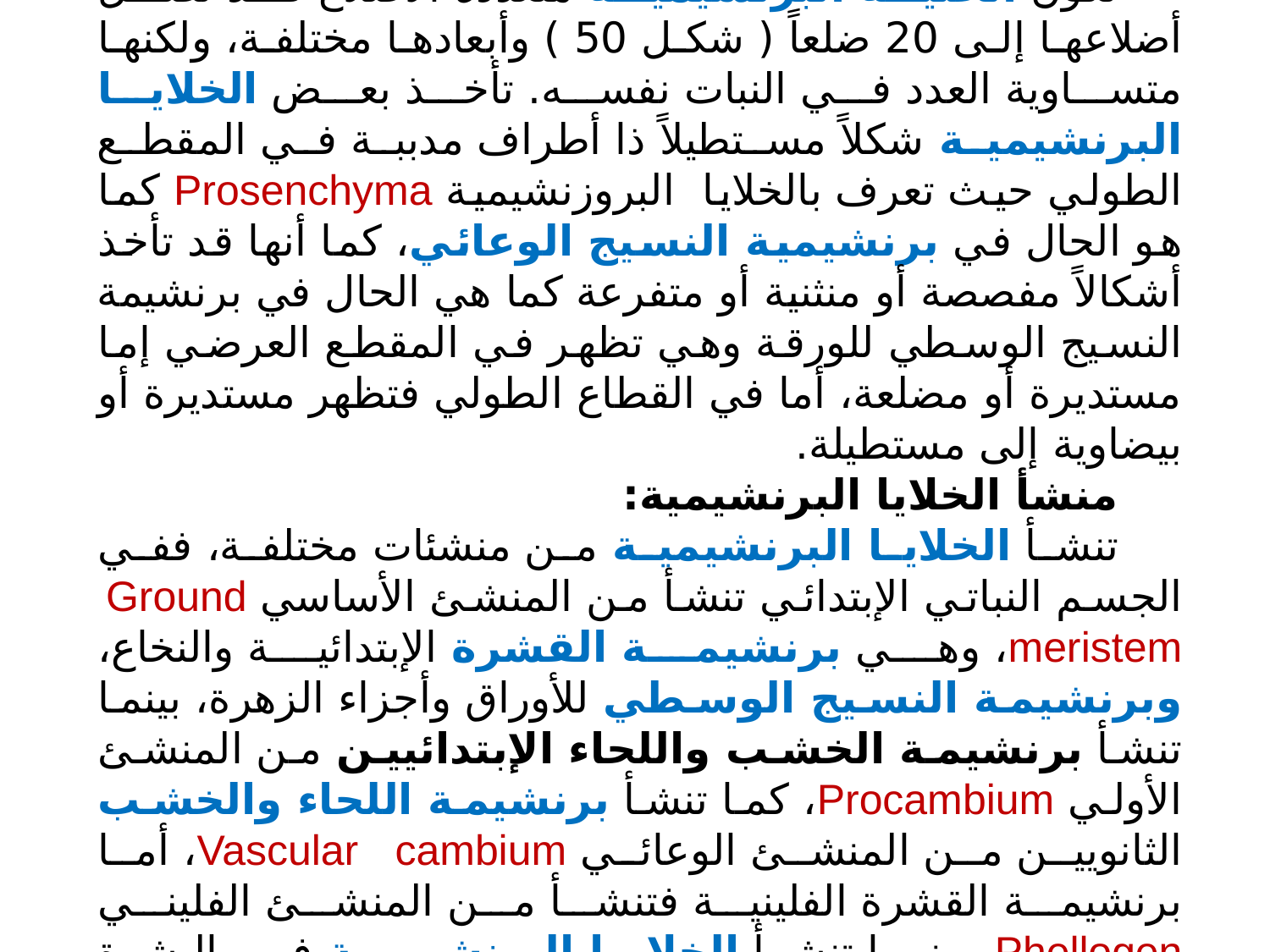

أشكال الخلايا البرنشيمية:
تكون الخلية البرنشيمية متعددة الأضلاع قد تصل أضلاعها إلى 20 ضلعاً ( شكل 50 ) وأبعادها مختلفة، ولكنها متساوية العدد في النبات نفسه. تأخذ بعض الخلايا البرنشيمية شكلاً مستطيلاً ذا أطراف مدببة في المقطع الطولي حيث تعرف بالخلايا  البروزنشيمية Prosenchyma كما هو الحال في برنشيمية النسيج الوعائي، كما أنها قد تأخذ أشكالاً مفصصة أو منثنية أو متفرعة كما هي الحال في برنشيمة النسيج الوسطي للورقة وهي تظهر في المقطع العرضي إما مستديرة أو مضلعة، أما في القطاع الطولي فتظهر مستديرة أو بيضاوية إلى مستطيلة.
منشأ الخلايا البرنشيمية:
تنشأ الخلايا البرنشيمية من منشئات مختلفة، ففي الجسم النباتي الإبتدائي تنشأ من المنشئ الأساسي Ground meristem، وهي برنشيمة القشرة الإبتدائية والنخاع، وبرنشيمة النسيج الوسطي للأوراق وأجزاء الزهرة، بينما تنشأ برنشيمة الخشب واللحاء الإبتدائيين من المنشئ الأولي Procambium، كما تنشأ برنشيمة اللحاء والخشب الثانويين من المنشئ الوعائي Vascular cambium، أما برنشيمة القشرة الفلينية فتنشأ من المنشئ الفليني Phellogen، بينما تنشأ الخلايا البرنشيمية في البشرة المضاعفة من منشئ البشرة Protoderm.